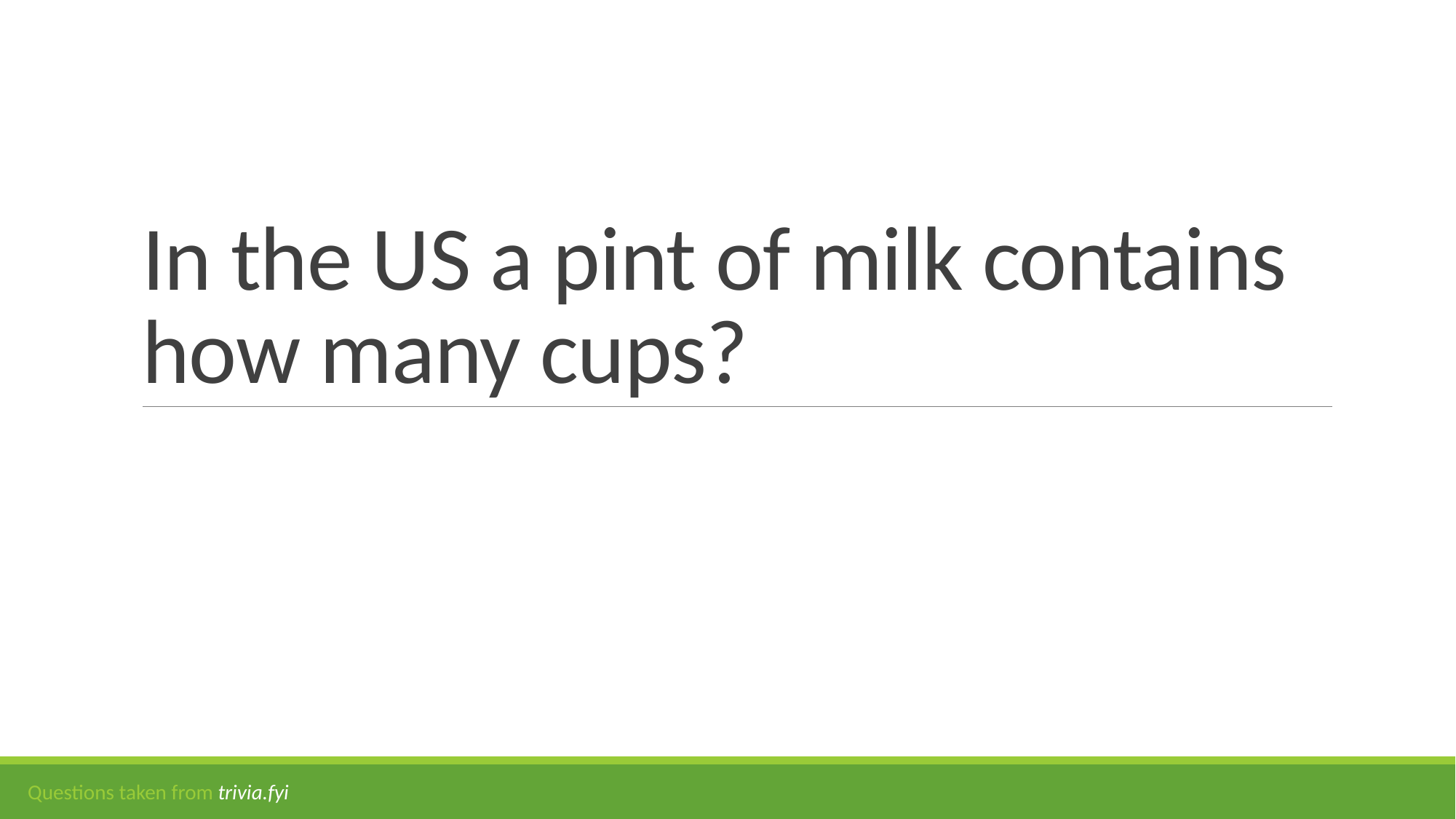

# In the US a pint of milk contains how many cups?